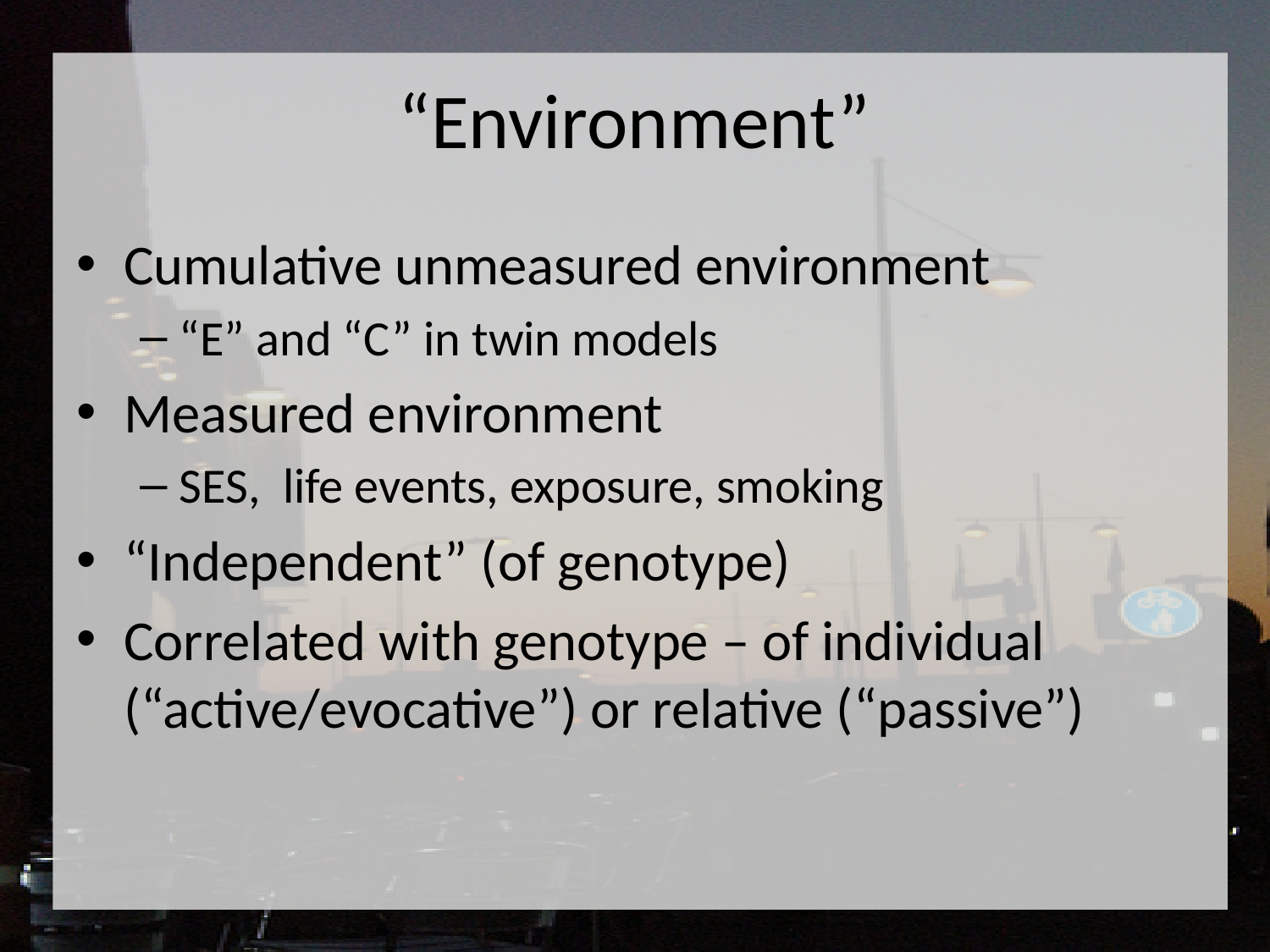

# “Environment”

Cumulative unmeasured environment
“E” and “C” in twin models
Measured environment
SES,  life events, exposure, smoking
“Independent” (of genotype)
Correlated with genotype – of individual (“active/evocative”) or relative (“passive”)